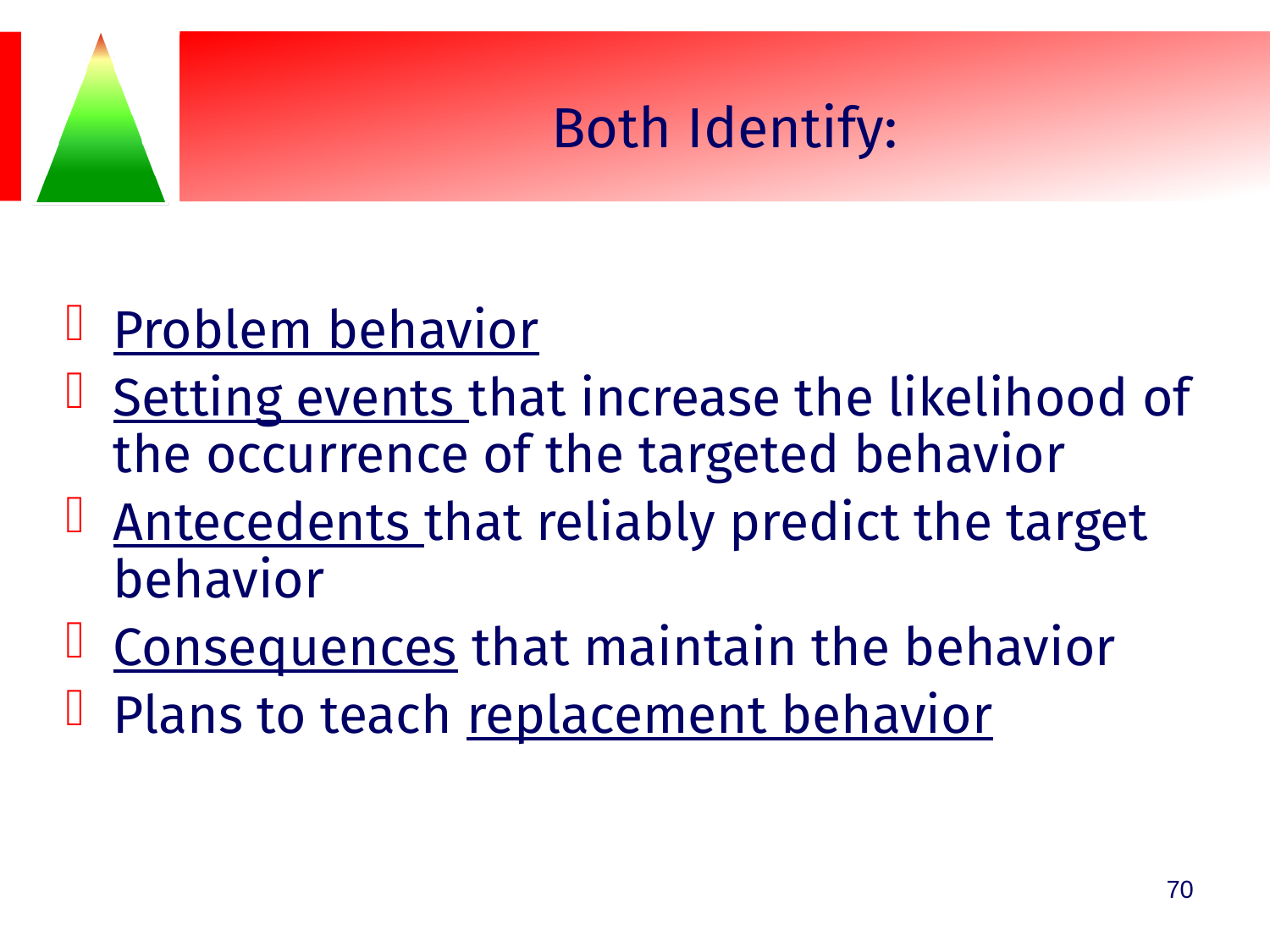

Both Identify:
Problem behavior
Setting events that increase the likelihood of the occurrence of the targeted behavior
Antecedents that reliably predict the target behavior
Consequences that maintain the behavior
Plans to teach replacement behavior

70